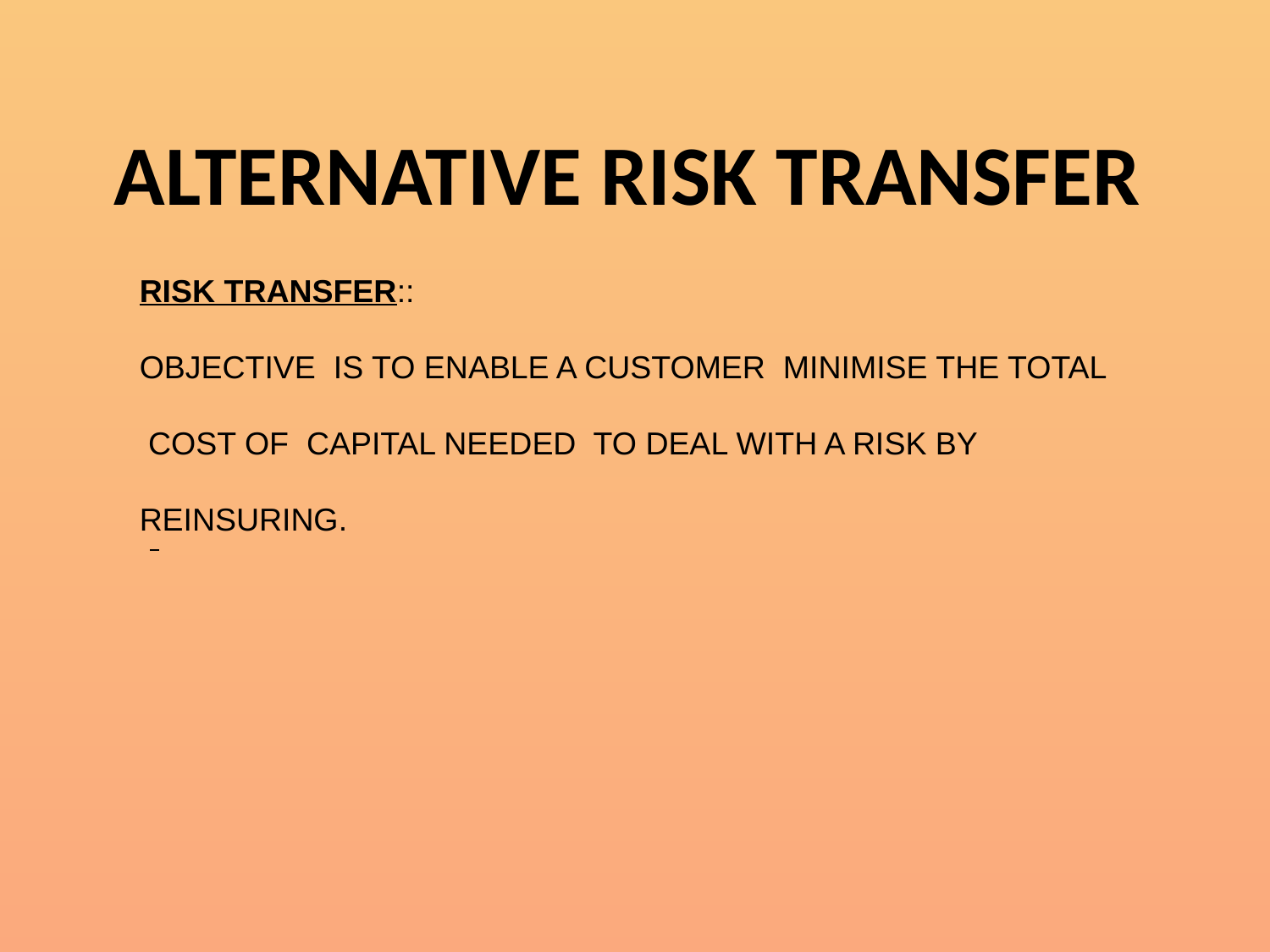

ALTERNATIVE RISK TRANSFER

RISK TRANSFER::

OBJECTIVE  IS TO ENABLE A CUSTOMER  MINIMISE THE TOTAL

 COST OF  CAPITAL NEEDED  TO DEAL WITH A RISK BY

REINSURING.